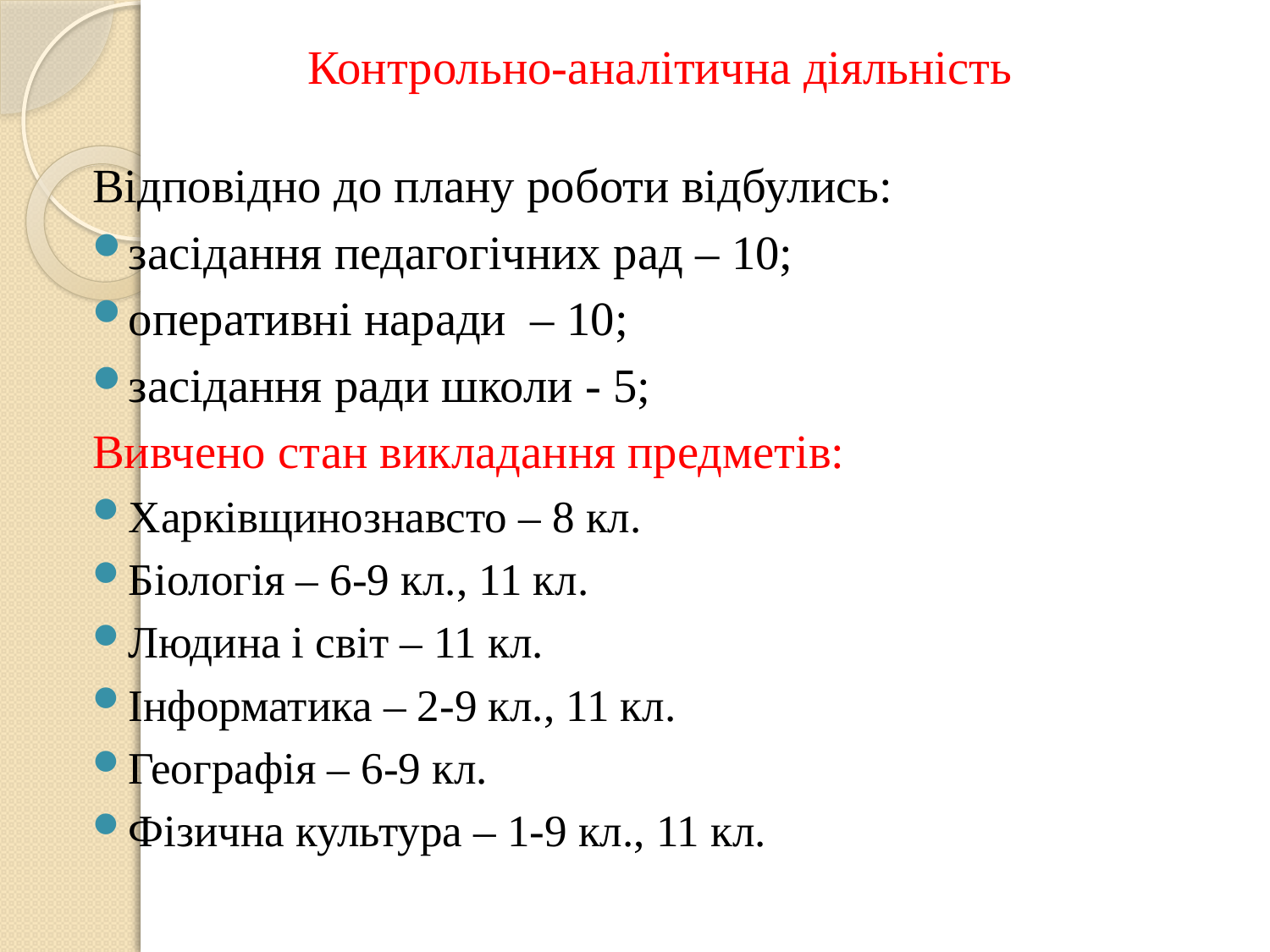

Контрольно-аналітична діяльність

Відповідно до плану роботи відбулись:
засідання педагогічних рад – 10;
оперативні наради  – 10;
засідання ради школи - 5;
Вивчено стан викладання предметів:
Харківщинознавсто – 8 кл.
Біологія – 6-9 кл., 11 кл.
Людина і світ – 11 кл.
Інформатика – 2-9 кл., 11 кл.
Географія – 6-9 кл.
Фізична культура – 1-9 кл., 11 кл.